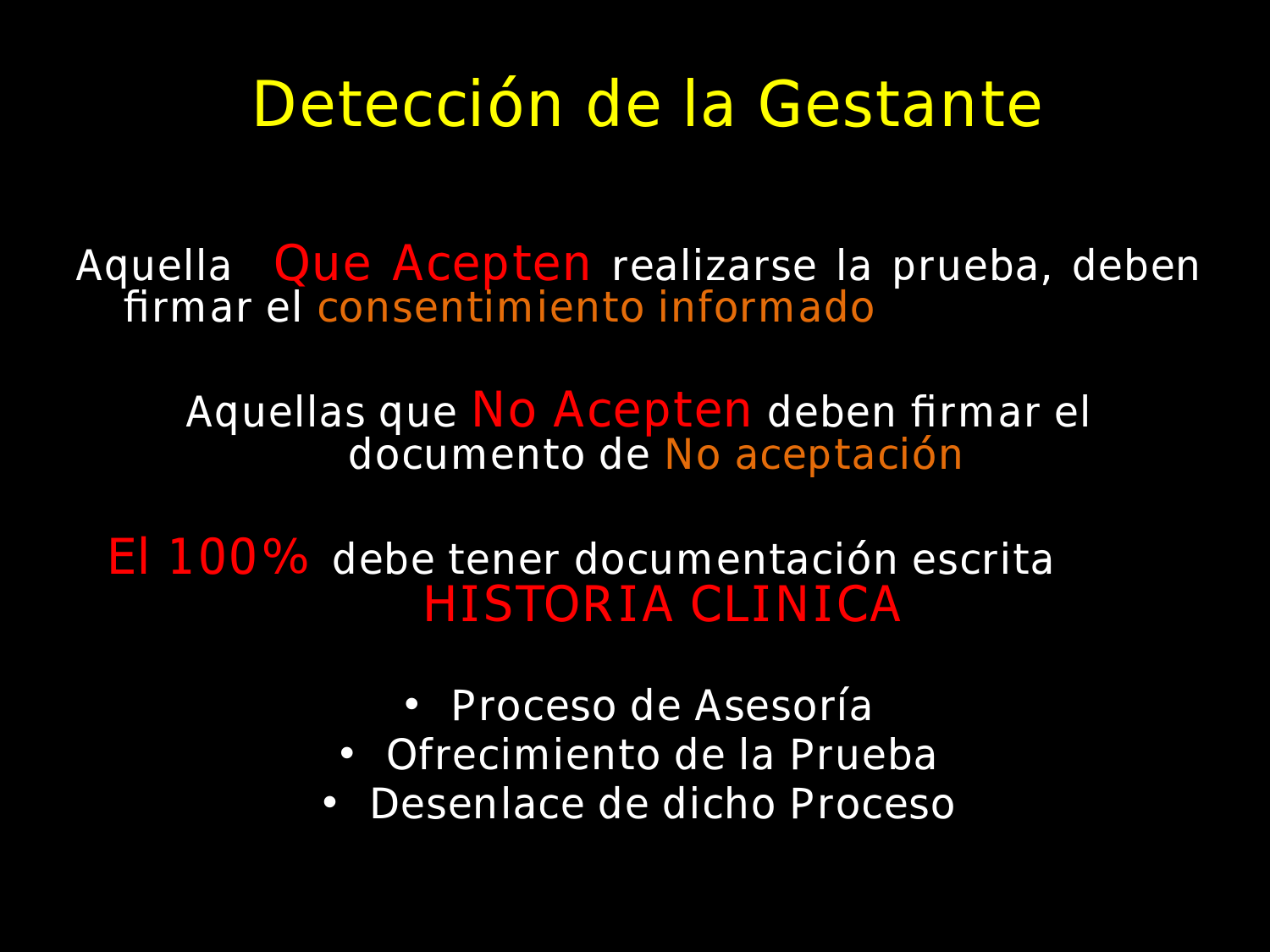

# Detección de la Gestante
Aquellas Que Acepten realizarse la prueba, deben firmar el consentimiento informado

Aquellas que No Acepten deben firmar el documento de No aceptación

El 100% debe tener documentación escrita en la HISTORIA CLINICA

Proceso de Asesoría
Ofrecimiento de la Prueba
Desenlace de dicho Proceso